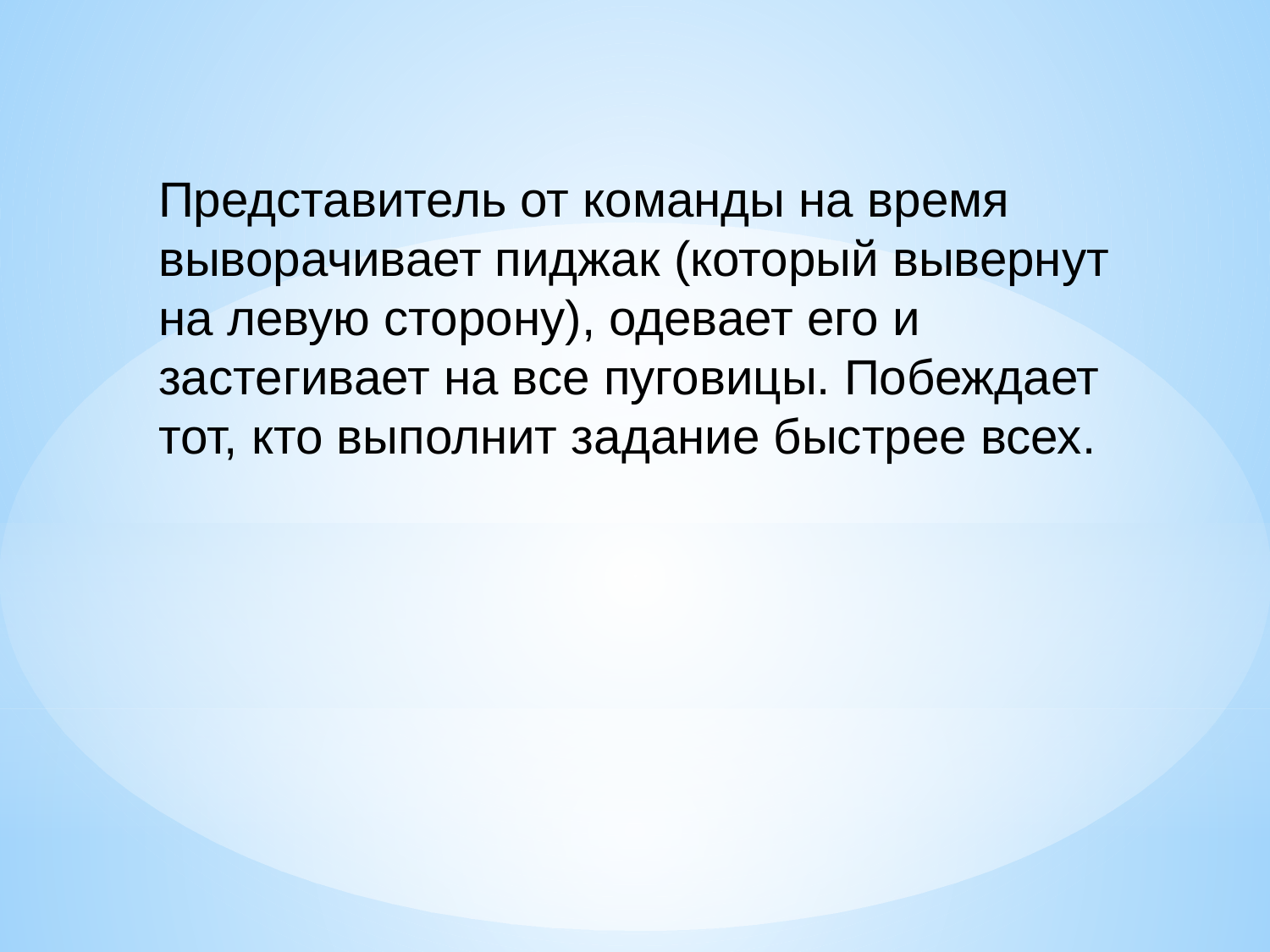

Представитель от команды на время
выворачивает пиджак (который вывернут
на левую сторону), одевает его и
застегивает на все пуговицы. Побеждает
тот, кто выполнит задание быстрее всех.